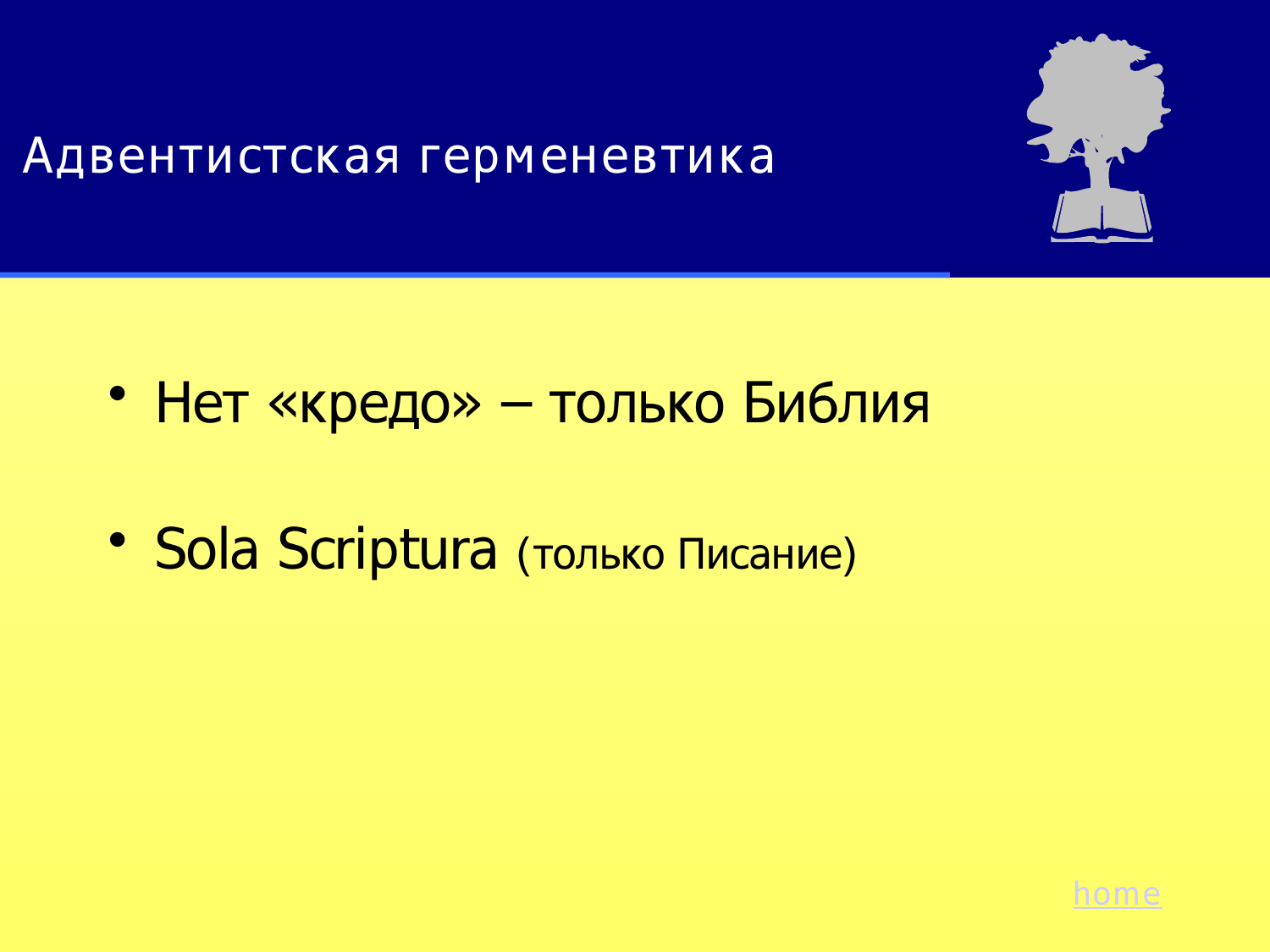

# Адвентистская герменевтика
Нет «кредо» – только Библия
Sola Scriptura (только Писание)